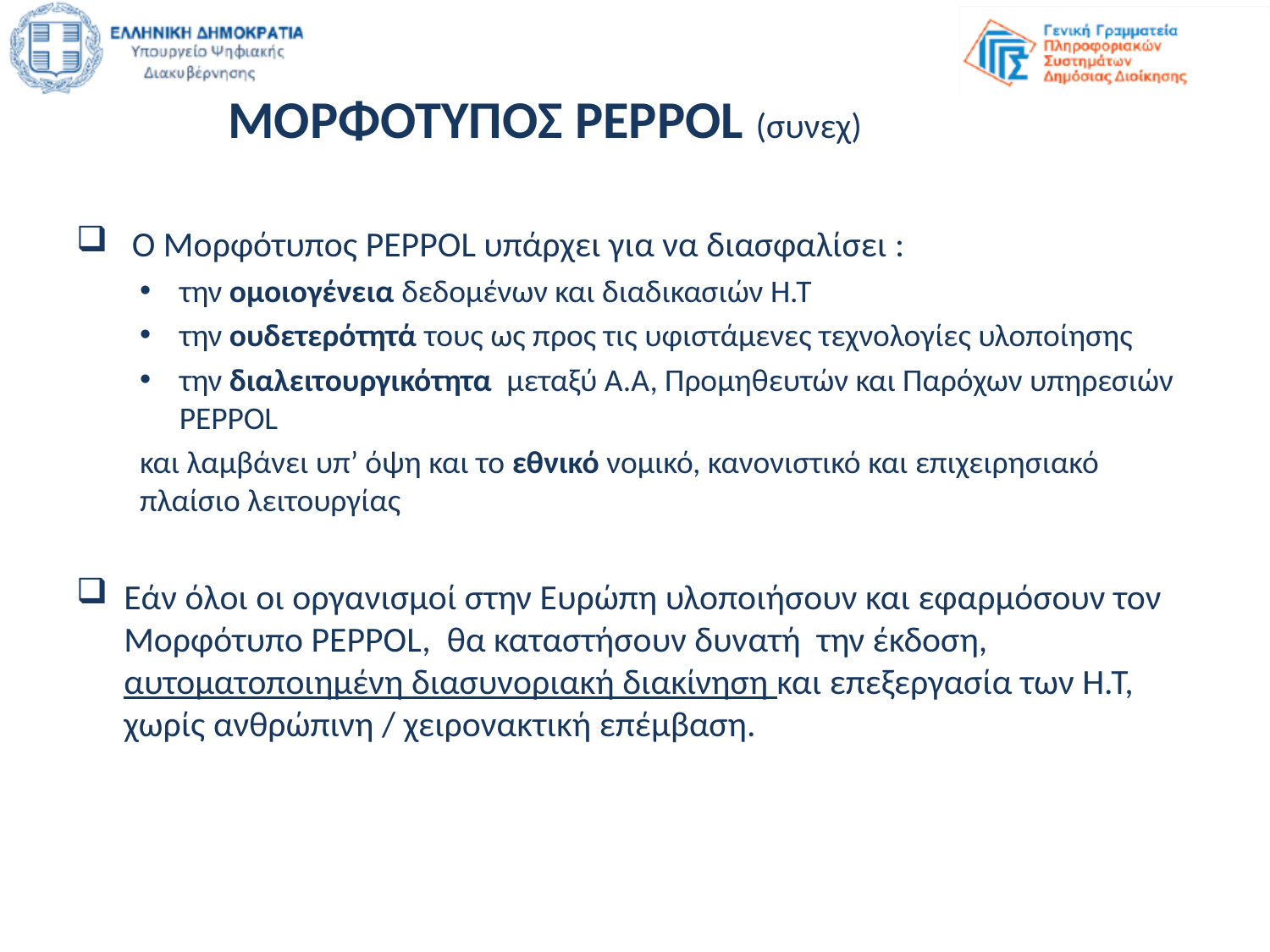

# ΜΟΡΦΟΤΥΠΟΣ PEPPOL (συνεχ)

 Ο Μορφότυπος PEPPOL υπάρχει για να διασφαλίσει :
την ομοιογένεια δεδομένων και διαδικασιών Η.Τ
την ουδετερότητά τους ως προς τις υφιστάμενες τεχνολογίες υλοποίησης
την διαλειτουργικότητα  μεταξύ Α.Α, Προμηθευτών και Παρόχων υπηρεσιών PEPPOL
και λαμβάνει υπ’ όψη και το εθνικό νομικό, κανονιστικό και επιχειρησιακό πλαίσιο λειτουργίας

Εάν όλοι οι οργανισμοί στην Ευρώπη υλοποιήσουν και εφαρμόσουν τον Μορφότυπο PEPPOL,  θα καταστήσουν δυνατή  την έκδοση, αυτοματοποιημένη διασυνοριακή διακίνηση και επεξεργασία των Η.Τ, χωρίς ανθρώπινη / χειρονακτική επέμβαση.